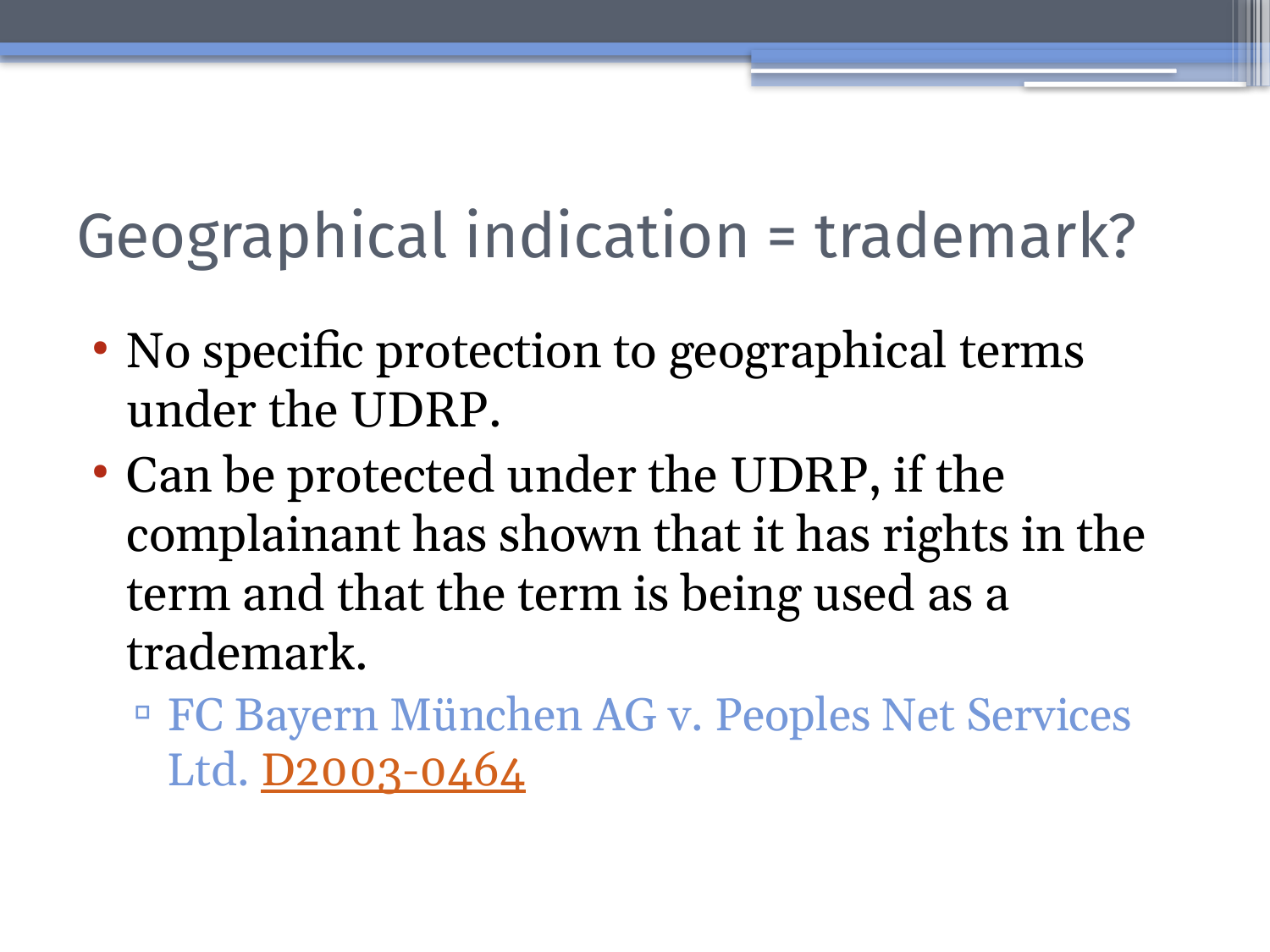

# Geographical indication = trademark?
No specific protection to geographical terms under the UDRP.
Can be protected under the UDRP, if the complainant has shown that it has rights in the term and that the term is being used as a trademark.
FC Bayern München AG v. Peoples Net Services Ltd. D2003-0464